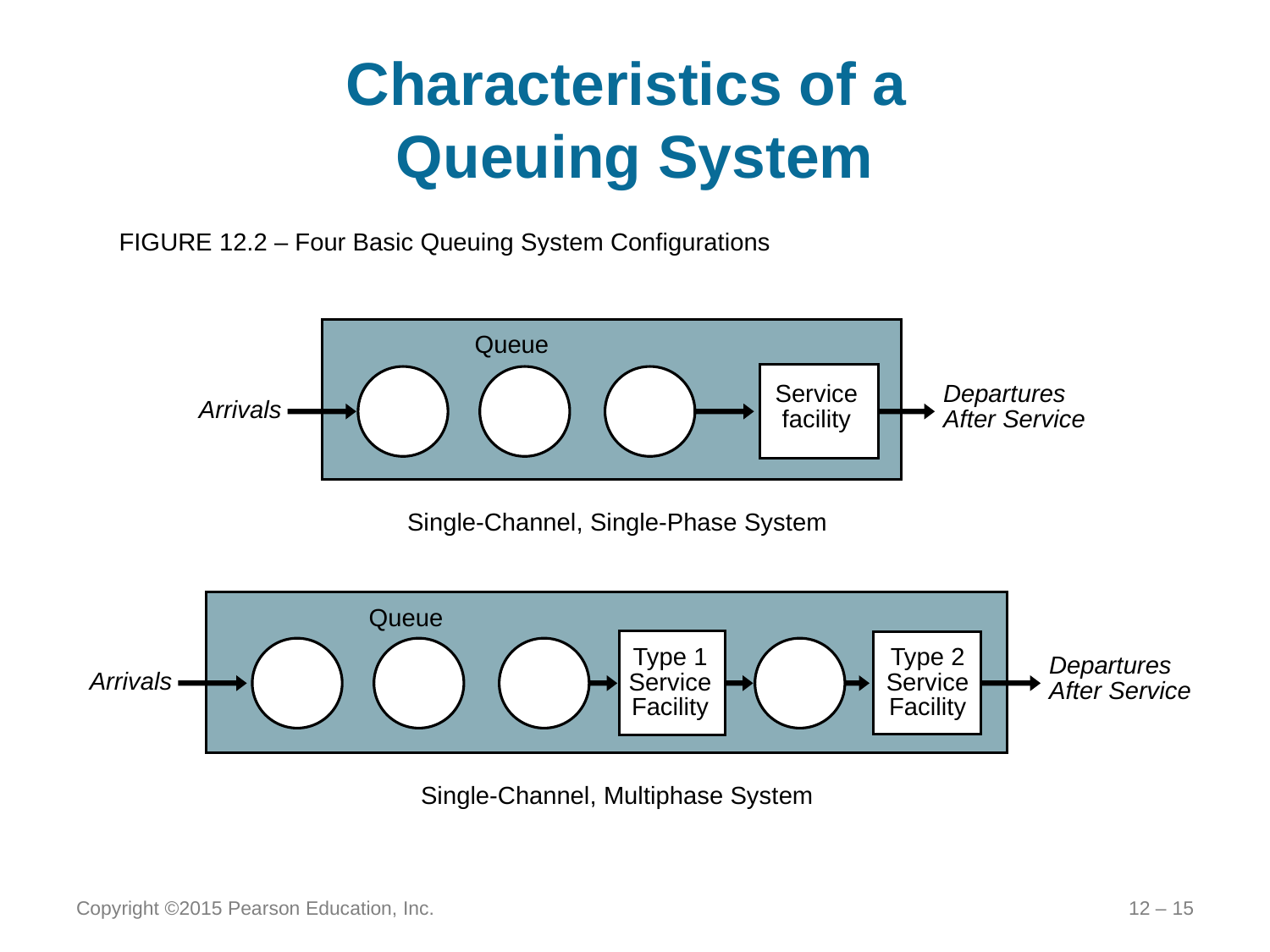

# Characteristics of a Queuing System
FIGURE 12.2 – Four Basic Queuing System Configurations

Queue

Service facility

Departures
After Service

Arrivals

Single-Channel, Single-Phase System

Queue

Type 1 Service Facility

Type 2 Service Facility

Departures
After Service

Arrivals

Single-Channel, Multiphase System
Copyright ©2015 Pearson Education, Inc.
12 – 15